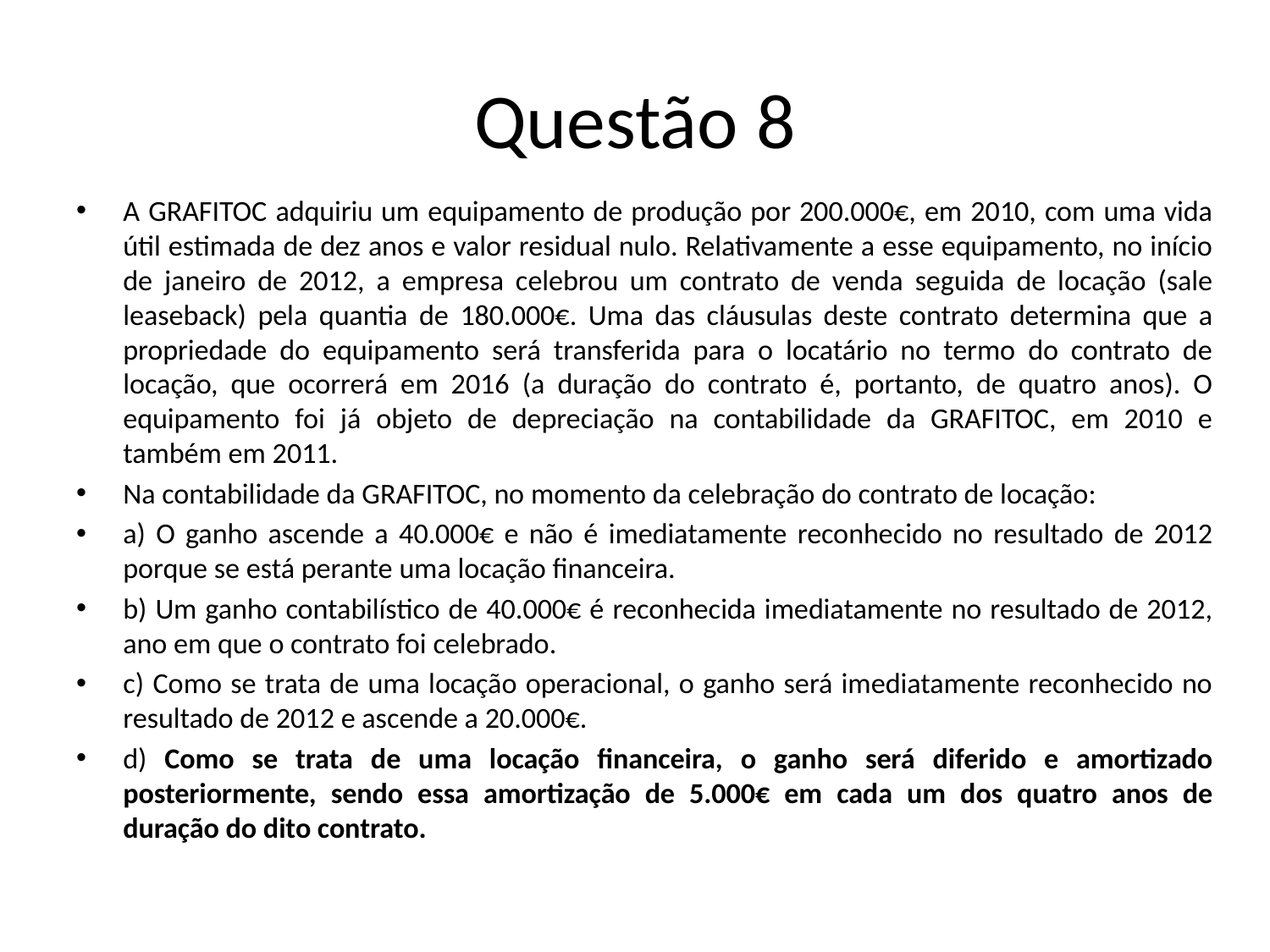

# Questão 8
A GRAFITOC adquiriu um equipamento de produção por 200.000€, em 2010, com uma vida útil estimada de dez anos e valor residual nulo. Relativamente a esse equipamento, no início de janeiro de 2012, a empresa celebrou um contrato de venda seguida de locação (sale leaseback) pela quantia de 180.000€. Uma das cláusulas deste contrato determina que a propriedade do equipamento será transferida para o locatário no termo do contrato de locação, que ocorrerá em 2016 (a duração do contrato é, portanto, de quatro anos). O equipamento foi já objeto de depreciação na contabilidade da GRAFITOC, em 2010 e também em 2011.
Na contabilidade da GRAFITOC, no momento da celebração do contrato de locação:
a) O ganho ascende a 40.000€ e não é imediatamente reconhecido no resultado de 2012 porque se está perante uma locação financeira.
b) Um ganho contabilístico de 40.000€ é reconhecida imediatamente no resultado de 2012, ano em que o contrato foi celebrado.
c) Como se trata de uma locação operacional, o ganho será imediatamente reconhecido no resultado de 2012 e ascende a 20.000€.
d) Como se trata de uma locação financeira, o ganho será diferido e amortizado posteriormente, sendo essa amortização de 5.000€ em cada um dos quatro anos de duração do dito contrato.